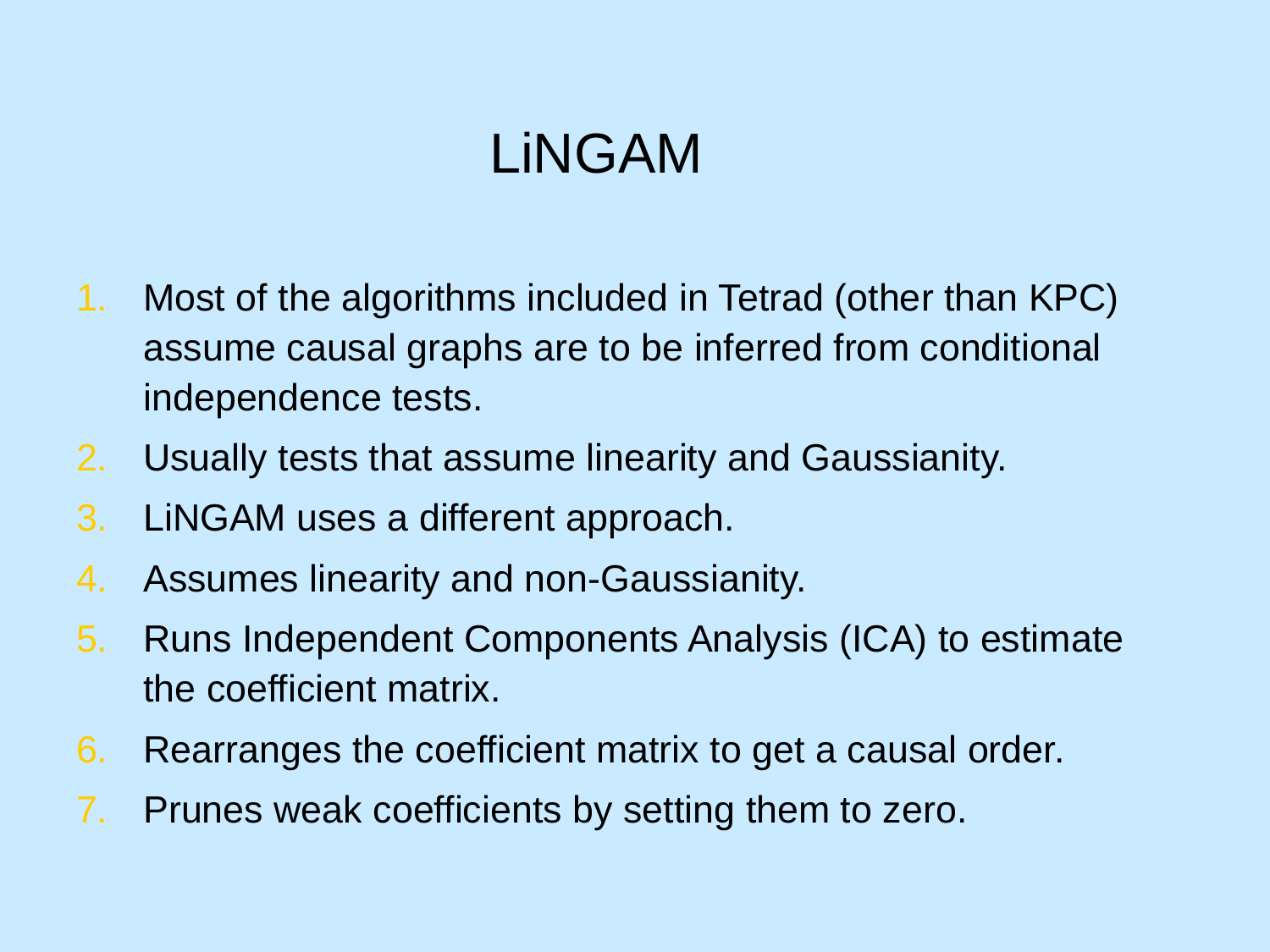

# LiNGAM
Most of the algorithms included in Tetrad (other than KPC) assume causal graphs are to be inferred from conditional independence tests.
Usually tests that assume linearity and Gaussianity.
LiNGAM uses a different approach.
Assumes linearity and non-Gaussianity.
Runs Independent Components Analysis (ICA) to estimate the coefficient matrix.
Rearranges the coefficient matrix to get a causal order.
Prunes weak coefficients by setting them to zero.